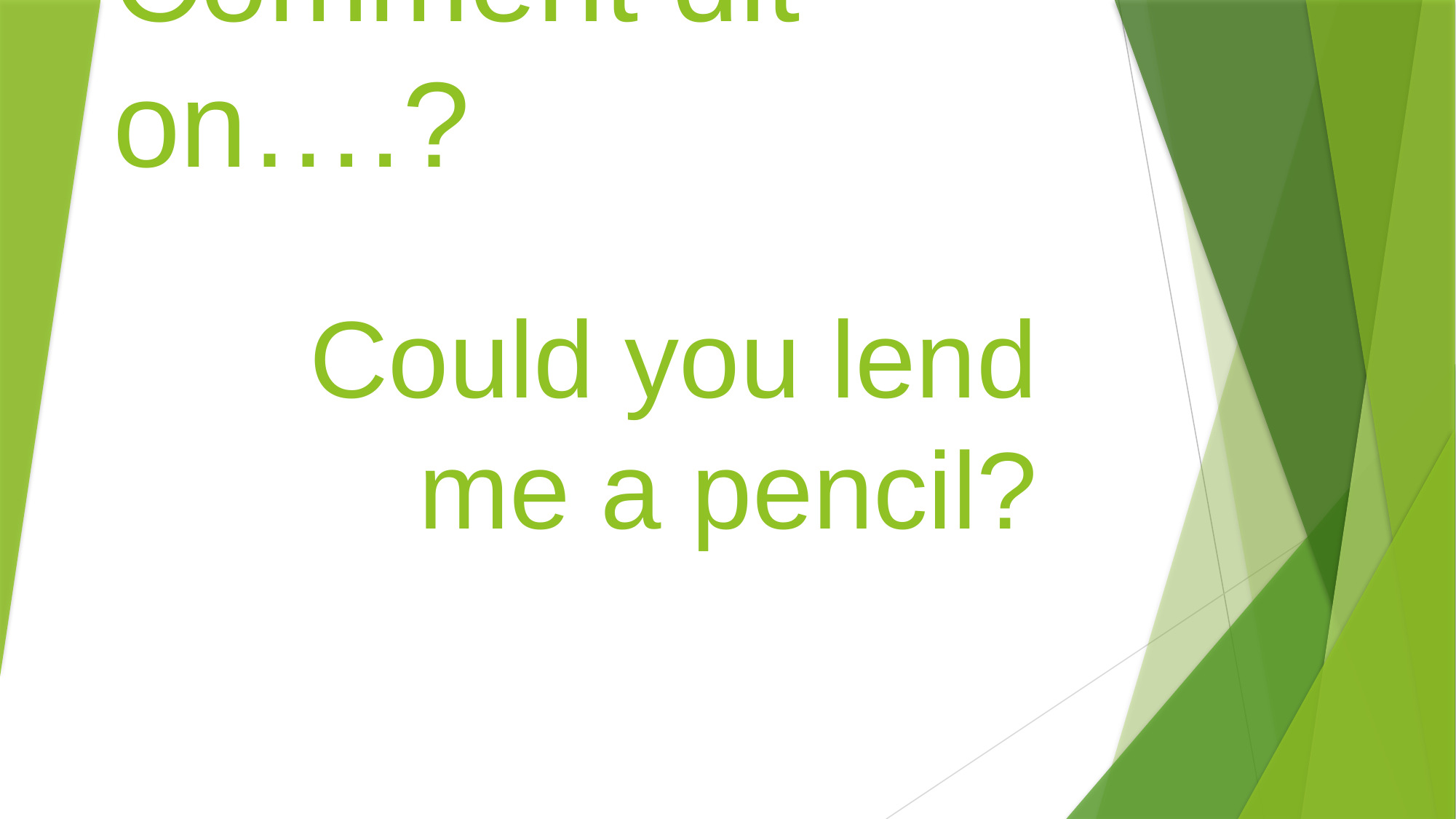

# Comment dit-on….?
Could you lend me a pencil?